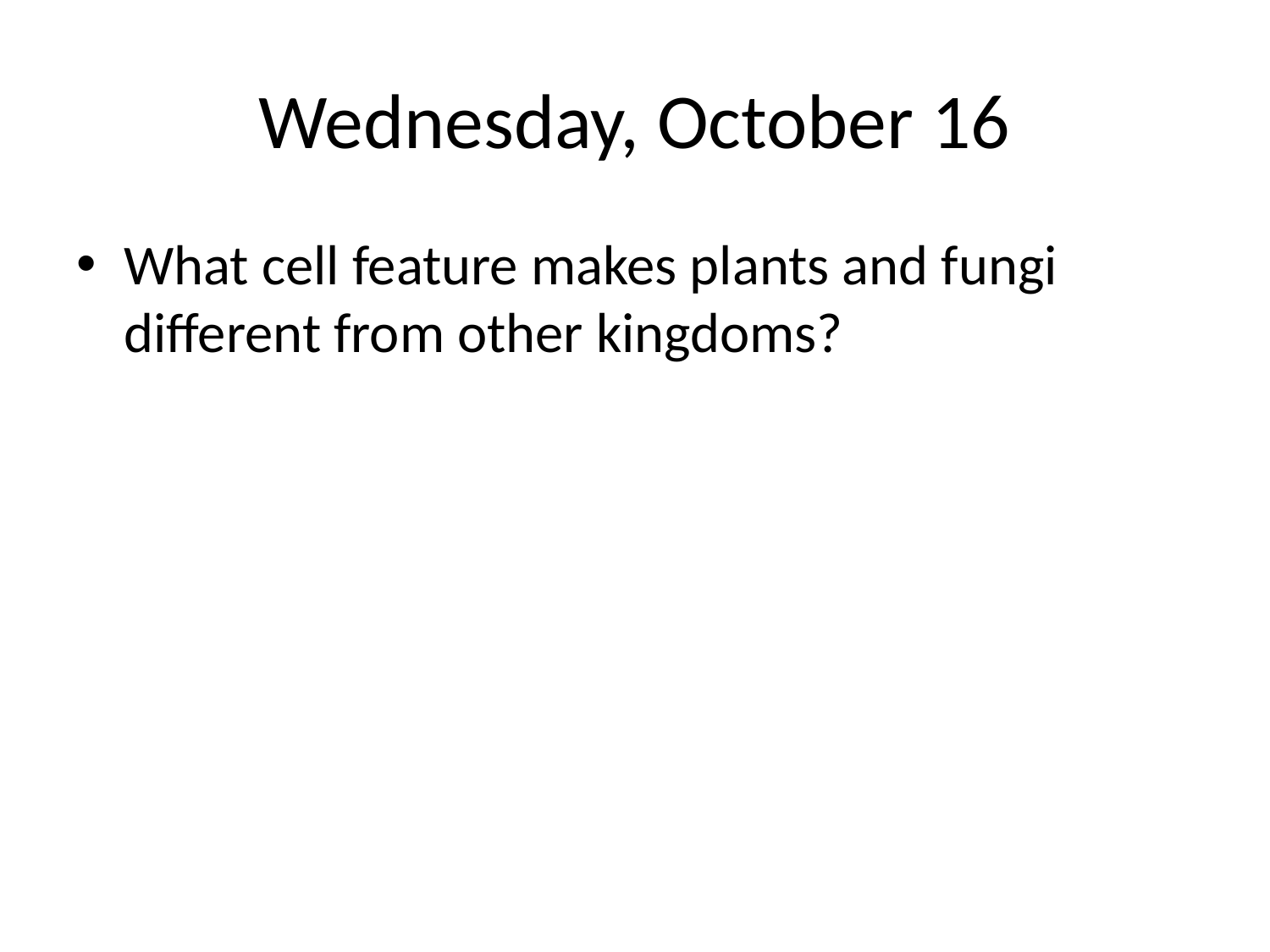

# Wednesday, October 16
What cell feature makes plants and fungi different from other kingdoms?